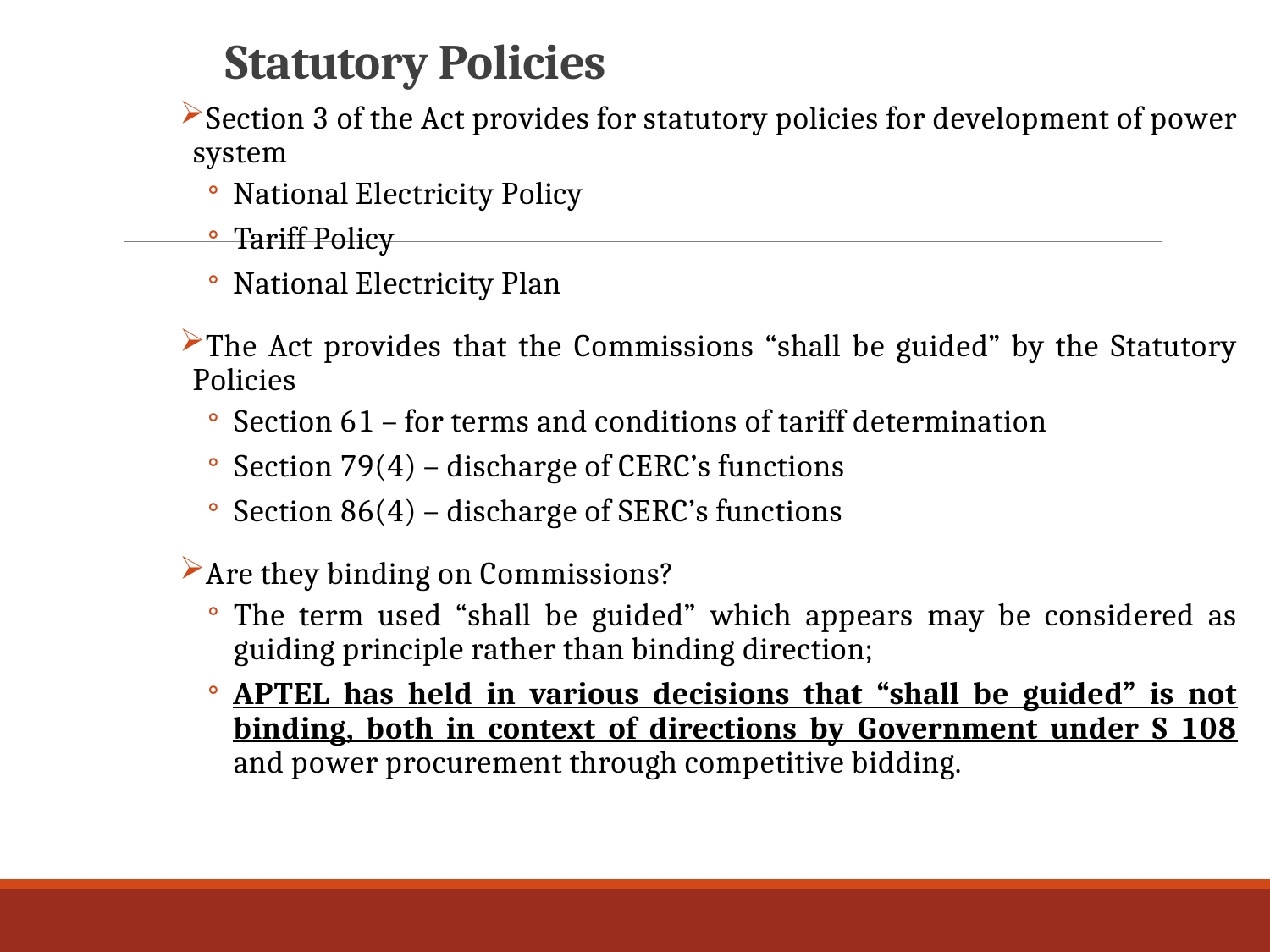

# Statutory Policies
Section 3 of the Act provides for statutory policies for development of power system
National Electricity Policy
Tariff Policy
National Electricity Plan
The Act provides that the Commissions “shall be guided” by the Statutory Policies
Section 61 – for terms and conditions of tariff determination
Section 79(4) – discharge of CERC’s functions
Section 86(4) – discharge of SERC’s functions
Are they binding on Commissions?
The term used “shall be guided” which appears may be considered as guiding principle rather than binding direction;
APTEL has held in various decisions that “shall be guided” is not binding, both in context of directions by Government under S 108 and power procurement through competitive bidding.